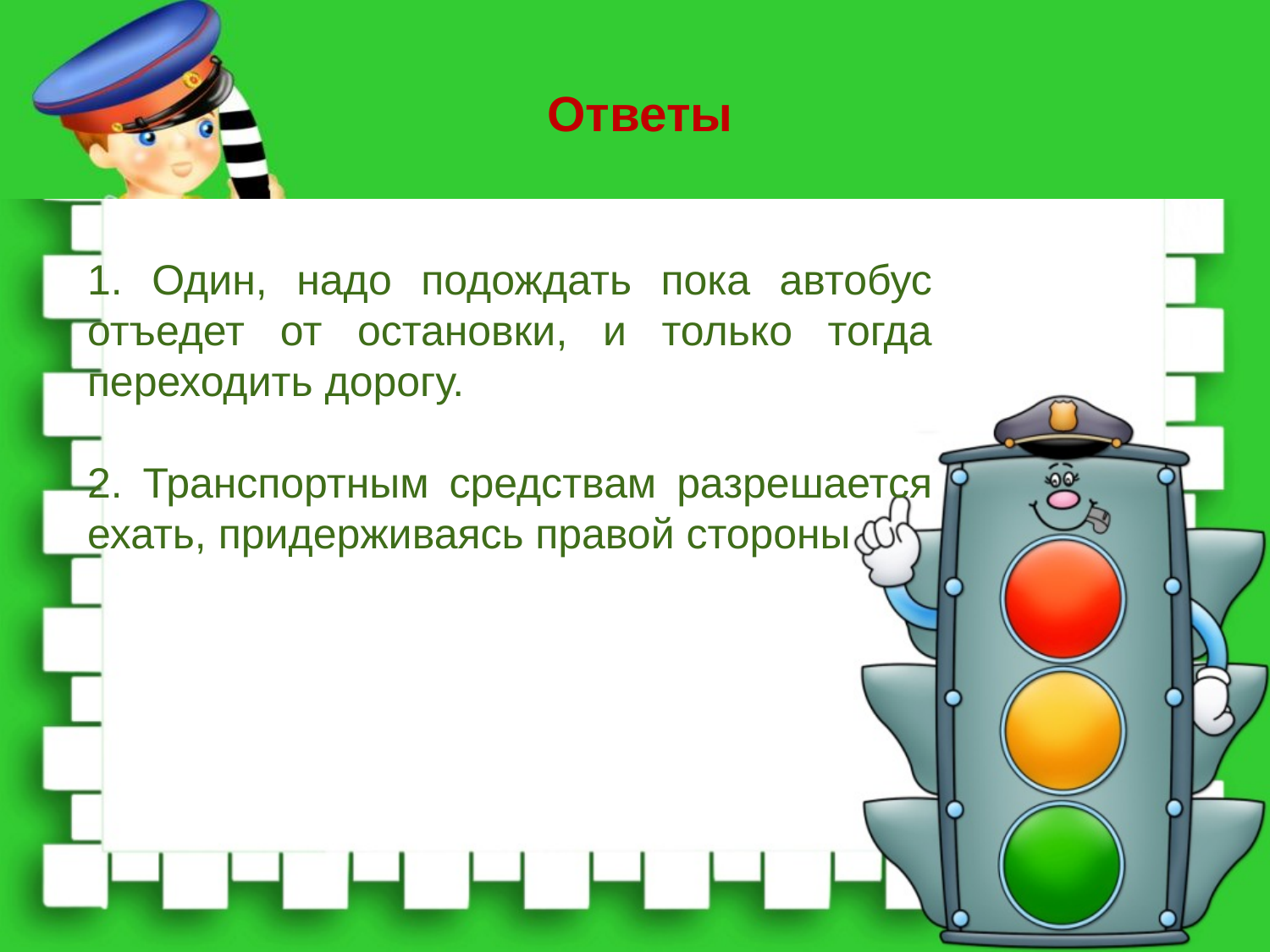

Ответы
1. Один, надо подождать пока автобус отъедет от остановки, и только тогда переходить дорогу.

2. Транспортным средствам разрешается ехать, придерживаясь правой стороны